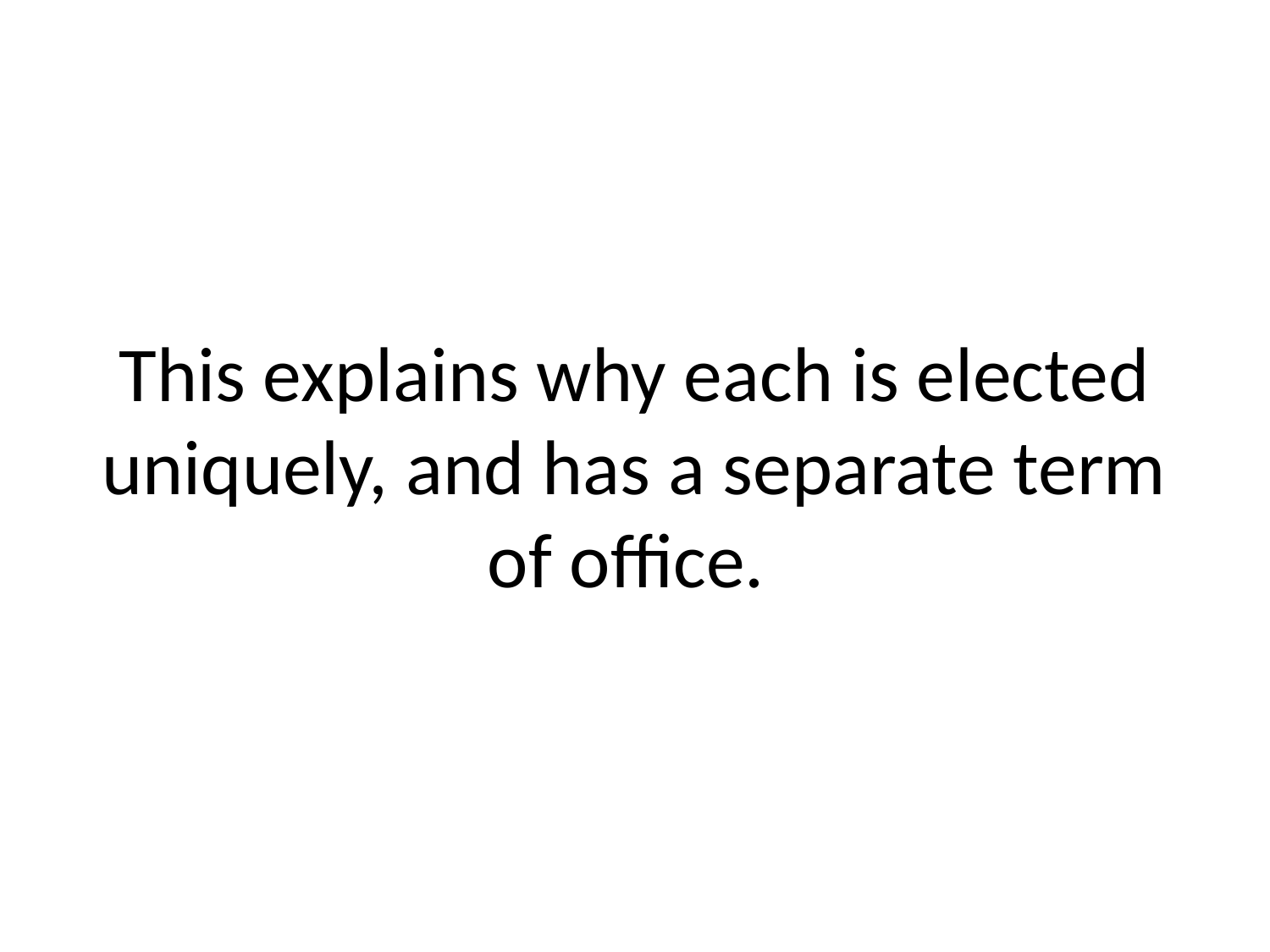

# This explains why each is elected uniquely, and has a separate term of office.